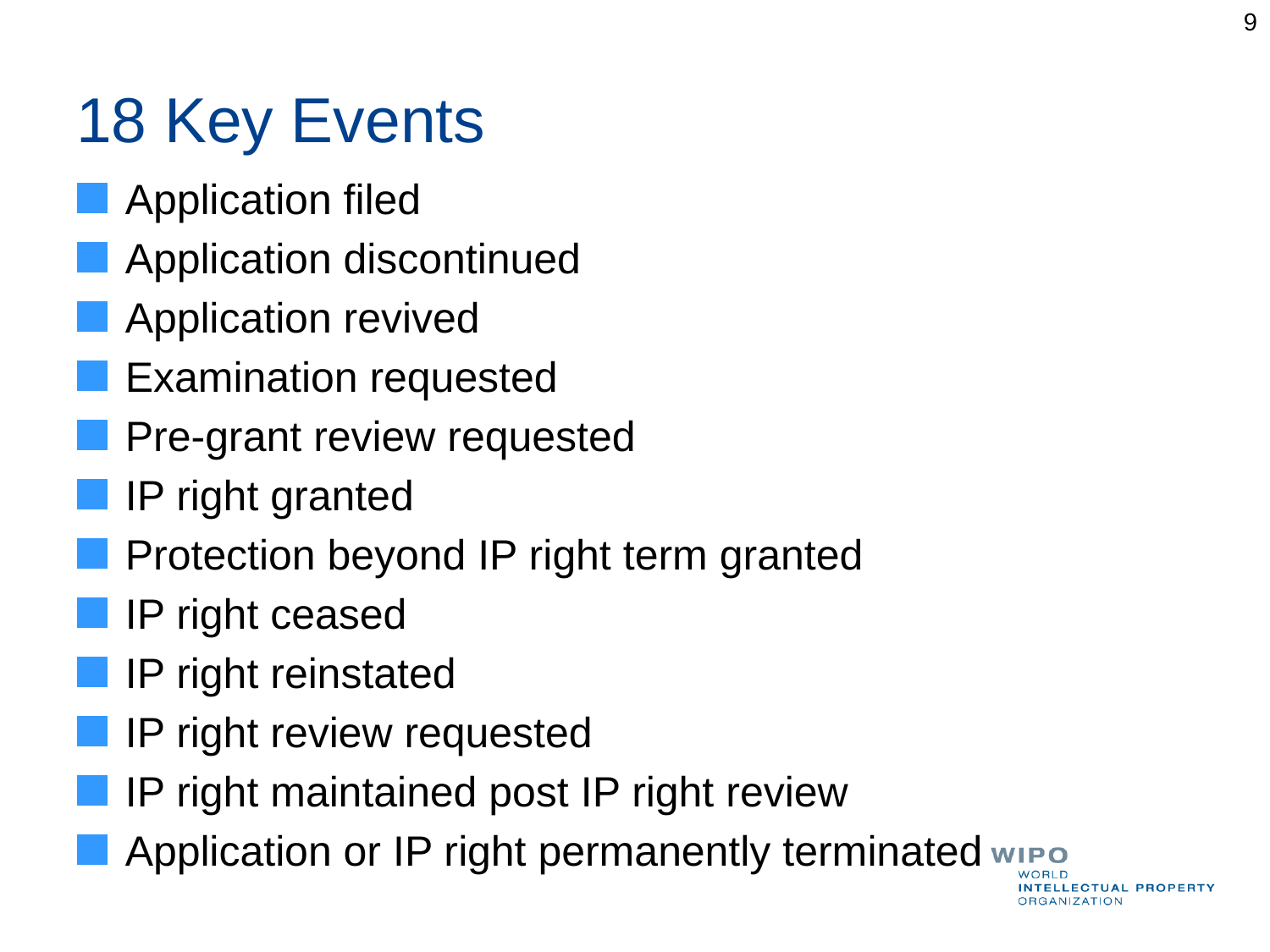

9
# 18 Key Events
Application filed
Application discontinued
Application revived
Examination requested
Pre-grant review requested
IP right granted
Protection beyond IP right term granted
IP right ceased
IP right reinstated
IP right review requested
IP right maintained post IP right review
Application or IP right permanently terminated